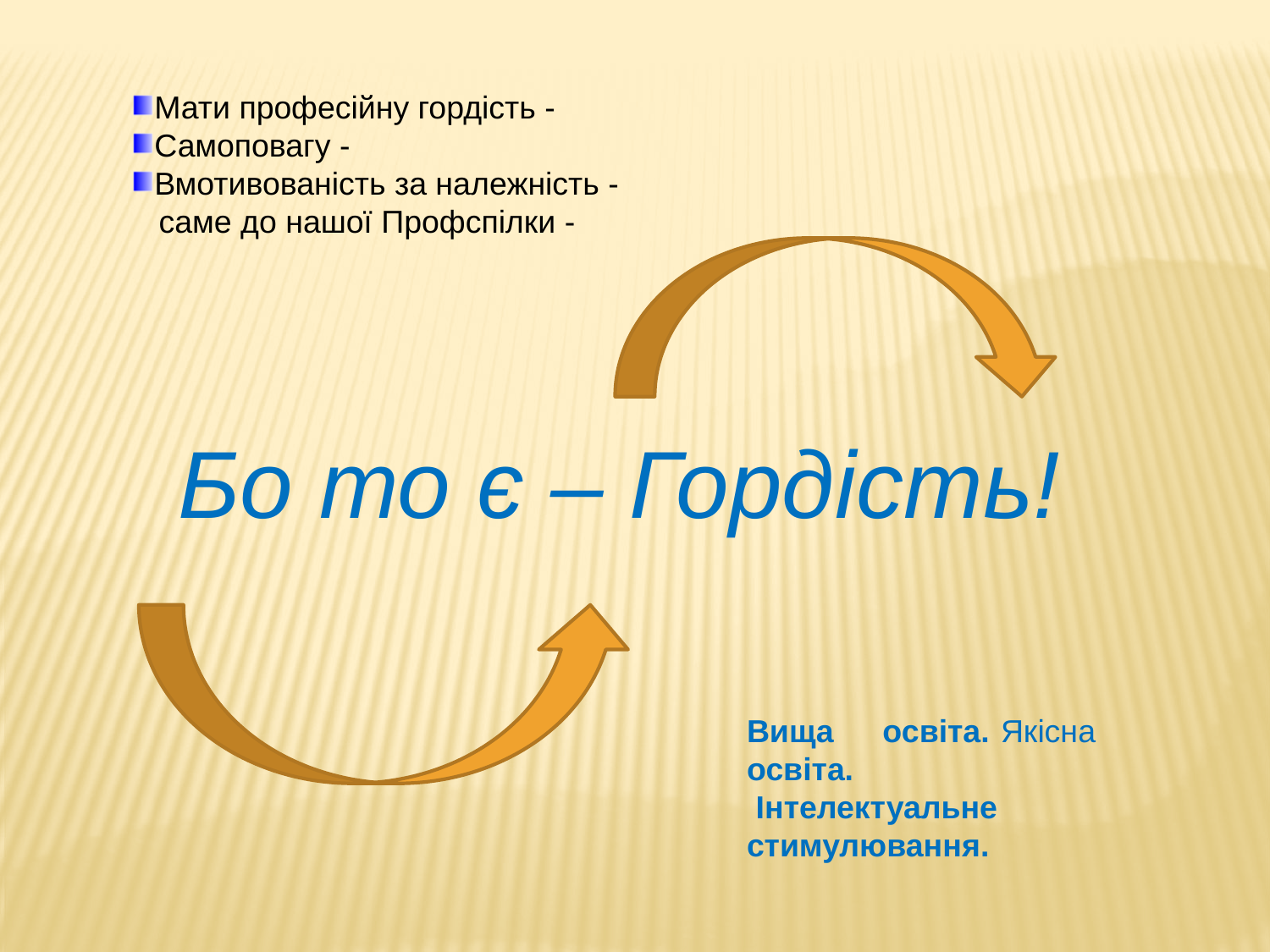

Мати професійну гордість -
Самоповагу -
Вмотивованість за належність -
   саме до нашої Профспілки -

								                                                                                        Інтелектуалне стимулювання.

Бо то є – Гордість!

			Вища	 освіта.	Якісна освіта.
 Інтелектуальне стимулювання.